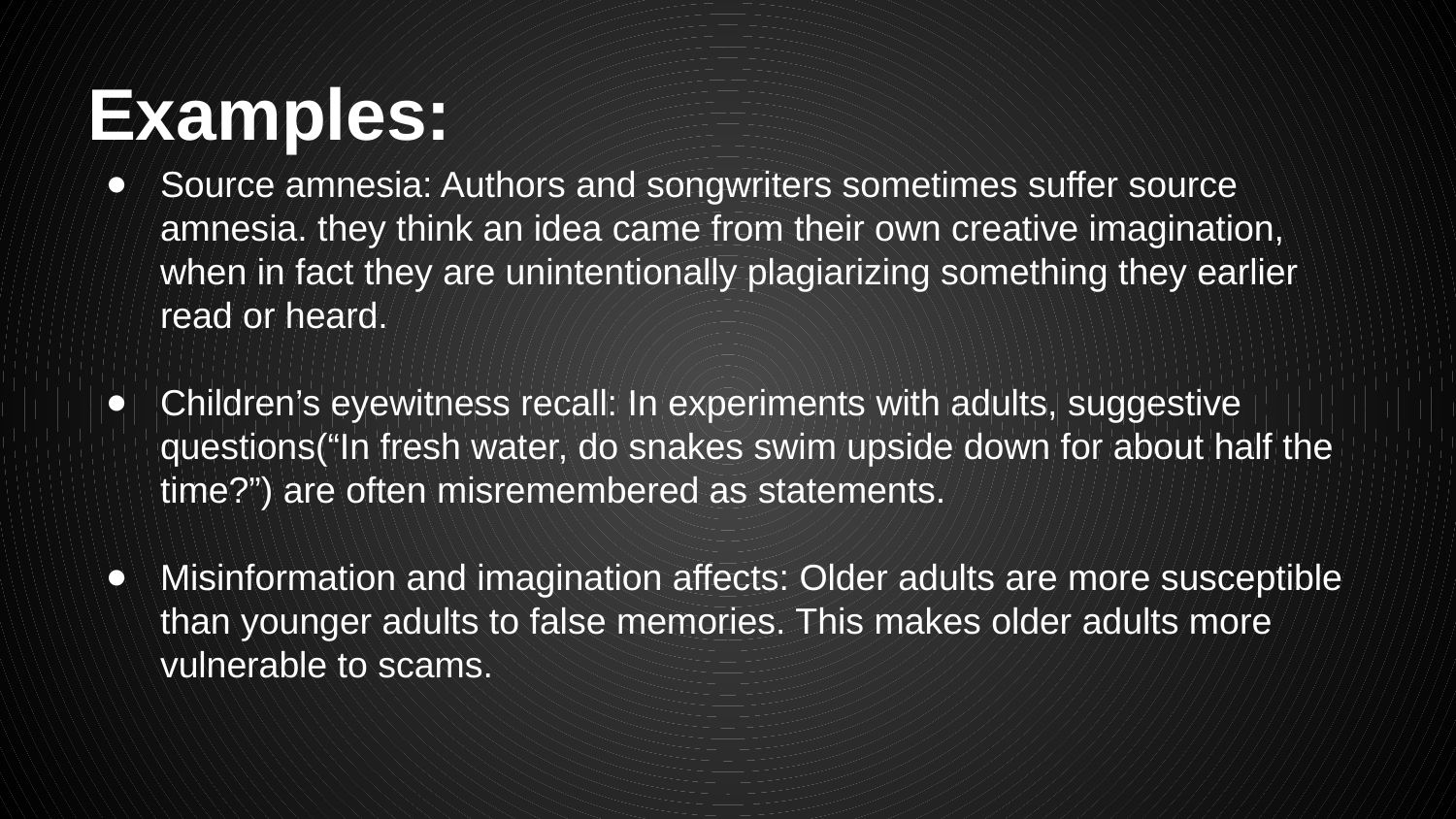

# Examples:
Source amnesia: Authors and songwriters sometimes suffer source amnesia. they think an idea came from their own creative imagination, when in fact they are unintentionally plagiarizing something they earlier read or heard.

Children’s eyewitness recall: In experiments with adults, suggestive questions(“In fresh water, do snakes swim upside down for about half the time?”) are often misremembered as statements.

Misinformation and imagination affects: Older adults are more susceptible than younger adults to false memories. This makes older adults more vulnerable to scams.